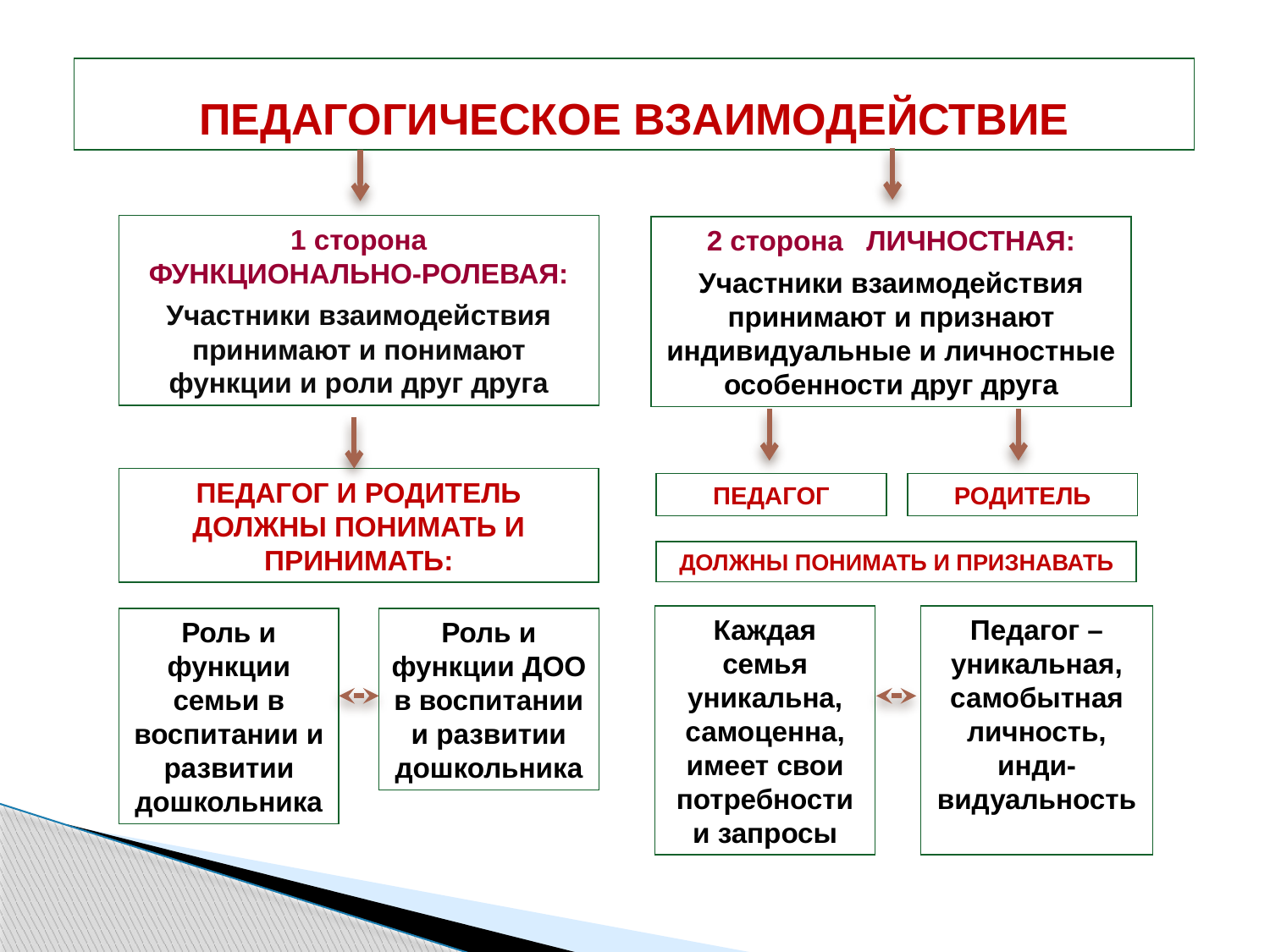

ПЕДАГОГИЧЕСКОЕ ВЗАИМОДЕЙСТВИЕ
1 сторона
ФУНКЦИОНАЛЬНО-РОЛЕВАЯ:

Участники взаимодействия принимают и понимают функции и роли друг друга
2 сторона   ЛИЧНОСТНАЯ:

Участники взаимодействия принимают и признают индивидуальные и личностные особенности друг друга
ПЕДАГОГ И РОДИТЕЛЬ ДОЛЖНЫ ПОНИМАТЬ И ПРИНИМАТЬ:
ПЕДАГОГ
РОДИТЕЛЬ
ДОЛЖНЫ ПОНИМАТЬ И ПРИЗНАВАТЬ
Каждая семья уникальна, самоценна, имеет свои потребности и запросы
Педагог – уникальная, самобытная личность, инди-видуальность

Роль и функции семьи в воспитании и развитии дошкольника
Роль и функции ДОО в воспитании и развитии дошкольника